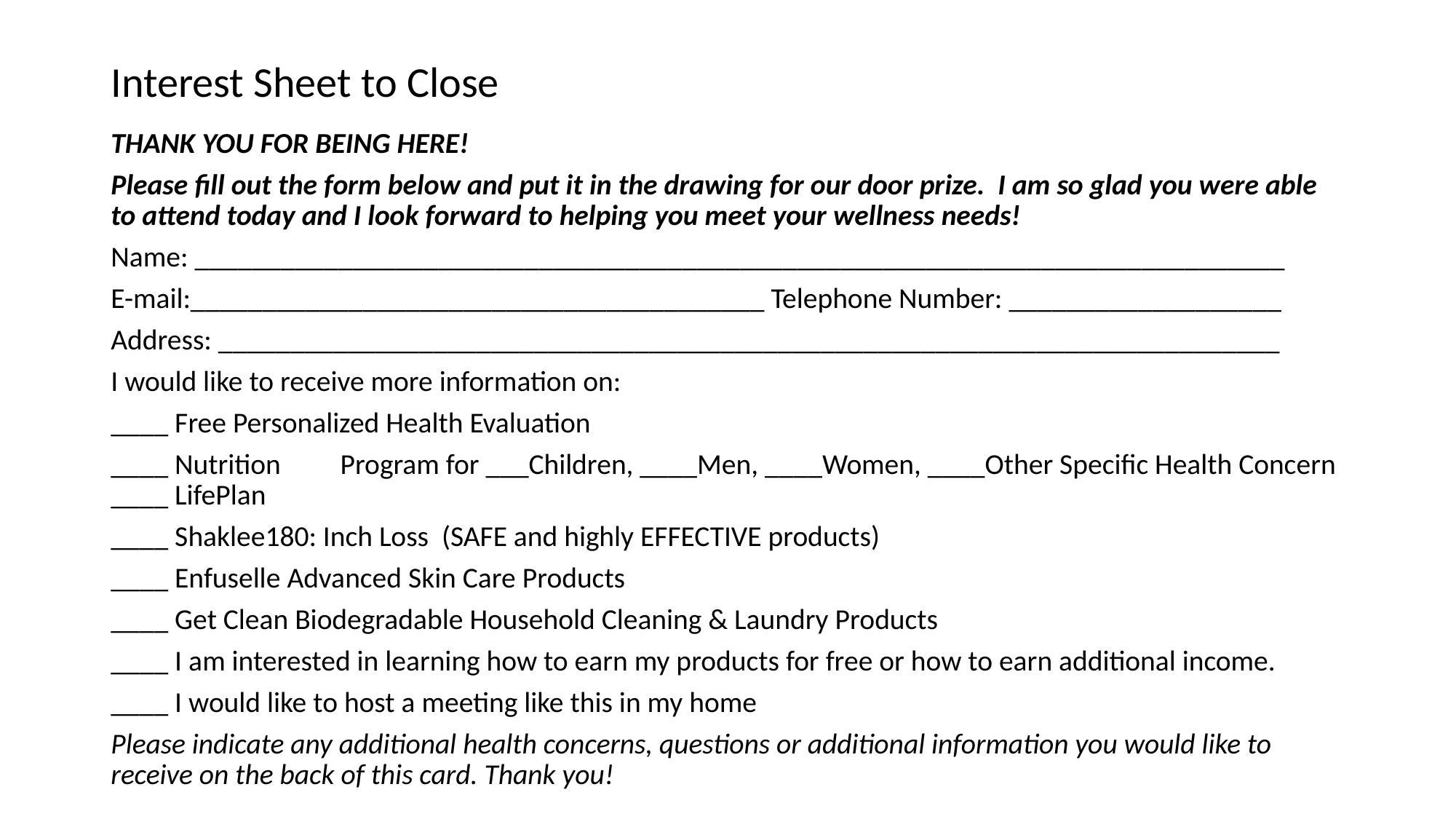

# Interest Sheet to Close
THANK YOU FOR BEING HERE!
Please fill out the form below and put it in the drawing for our door prize.  I am so glad you were able to attend today and I look forward to helping you meet your wellness needs!
Name: ____________________________________________________________________________
E-mail:________________________________________ Telephone Number: ___________________
Address: __________________________________________________________________________
I would like to receive more information on:
____ Free Personalized Health Evaluation
____ Nutrition	 Program for ___Children, ____Men, ____Women, ____Other Specific Health Concern
____ LifePlan
____ Shaklee180: Inch Loss  (SAFE and highly EFFECTIVE products)
____ Enfuselle Advanced Skin Care Products
____ Get Clean Biodegradable Household Cleaning & Laundry Products
____ I am interested in learning how to earn my products for free or how to earn additional income.
____ I would like to host a meeting like this in my home
Please indicate any additional health concerns, questions or additional information you would like to receive on the back of this card. Thank you!